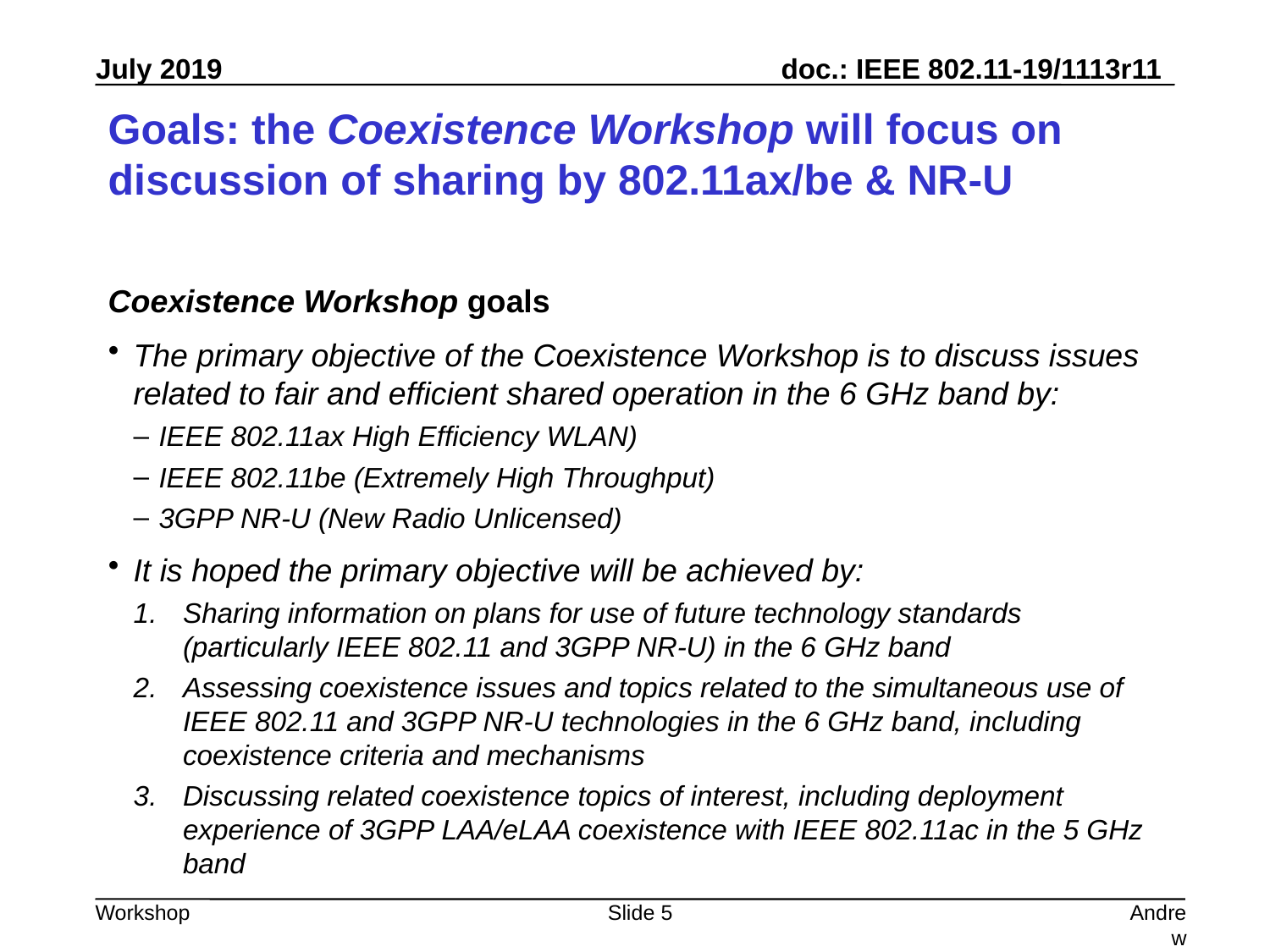

# Goals: the Coexistence Workshop will focus on discussion of sharing by 802.11ax/be & NR-U
Coexistence Workshop goals
The primary objective of the Coexistence Workshop is to discuss issues related to fair and efficient shared operation in the 6 GHz band by:
IEEE 802.11ax High Efficiency WLAN)
IEEE 802.11be (Extremely High Throughput)
3GPP NR-U (New Radio Unlicensed)
It is hoped the primary objective will be achieved by:
Sharing information on plans for use of future technology standards (particularly IEEE 802.11 and 3GPP NR-U) in the 6 GHz band
Assessing coexistence issues and topics related to the simultaneous use of IEEE 802.11 and 3GPP NR-U technologies in the 6 GHz band, including coexistence criteria and mechanisms
Discussing related coexistence topics of interest, including deployment experience of 3GPP LAA/eLAA coexistence with IEEE 802.11ac in the 5 GHz band
Slide 5
Andrew Myles, Cisco